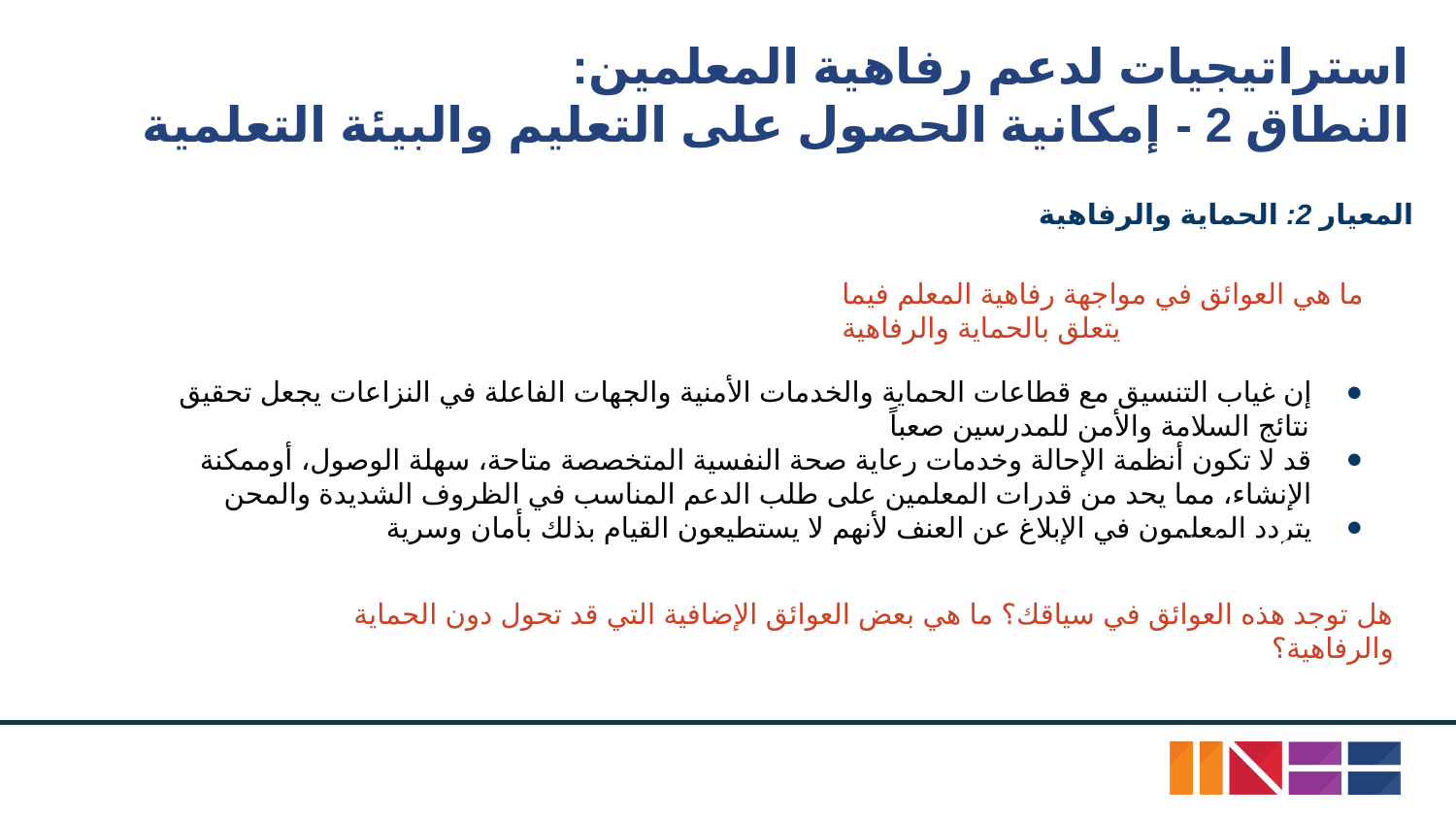

# استراتيجيات لدعم رفاهية المعلمين:
النطاق 2 - إمكانية الحصول على التعليم والبيئة التعلمية

المعيار 2: الحماية والرفاهية

ما هي العوائق في مواجهة رفاهية المعلم فيما يتعلق بالحماية والرفاهية
إن غياب التنسيق مع قطاعات الحماية والخدمات الأمنية والجهات الفاعلة في النزاعات يجعل تحقيق نتائج السلامة والأمن للمدرسين صعباً
قد لا تكون أنظمة الإحالة وخدمات رعاية صحة النفسية المتخصصة متاحة، سهلة الوصول، أوممكنة الإنشاء، مما يحد من قدرات المعلمين على طلب الدعم المناسب في الظروف الشديدة والمحن
يتردد المعلمون في الإبلاغ عن العنف لأنهم لا يستطيعون القيام بذلك بأمان وسرية
المصدر: اوكسفام
هل توجد هذه العوائق في سياقك؟ ما هي بعض العوائق الإضافية التي قد تحول دون الحماية والرفاهية؟